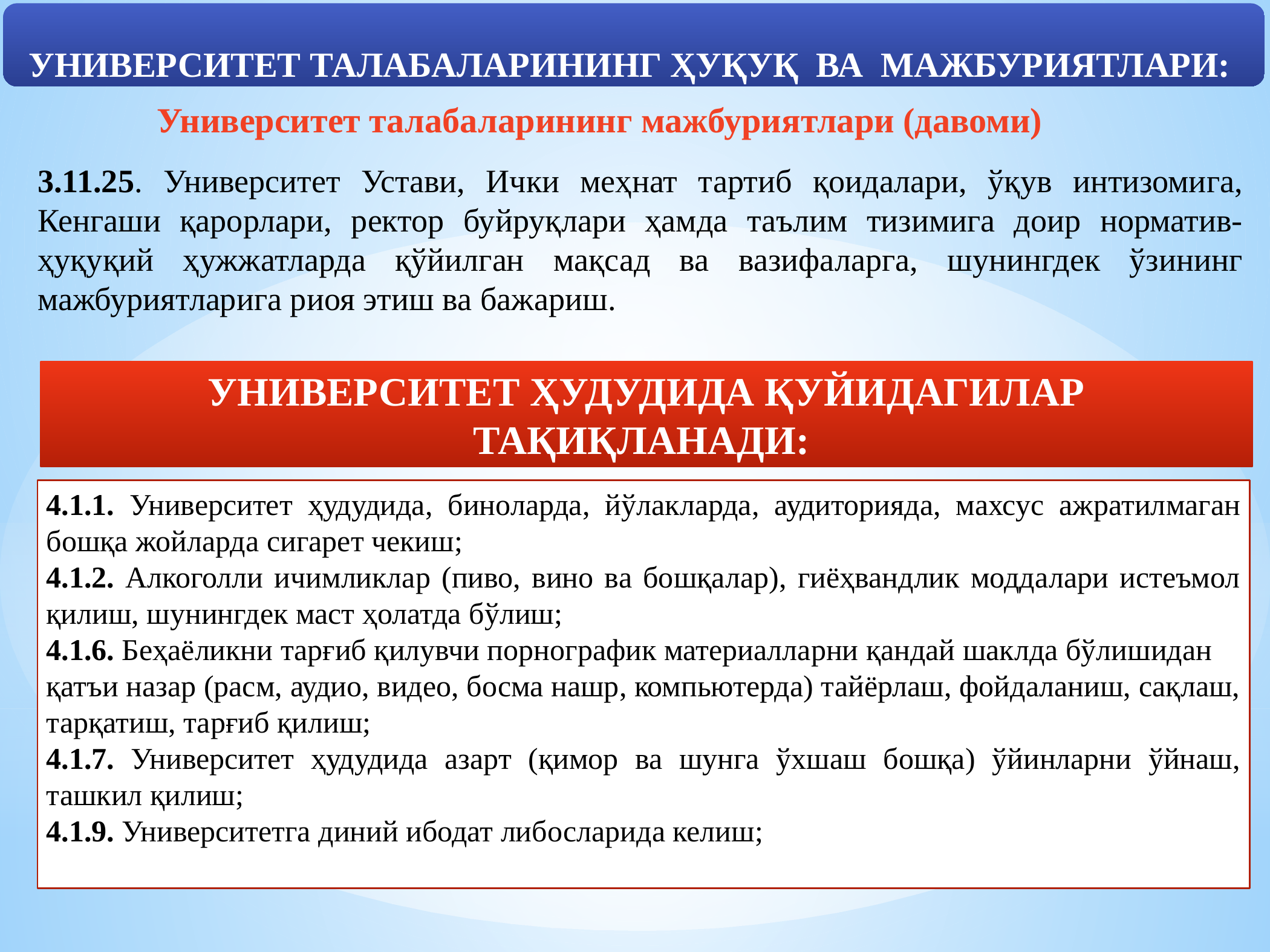

УНИВЕРСИТЕТ ТАЛАБАЛАРИНИНГ ҲУҚУҚ  ВА  МАЖБУРИЯТЛАРИ:
Университет талабаларининг мажбуриятлари (давоми)
3.11.25. Университет Устави, Ички меҳнат тартиб қоидалари, ўқув интизомига, Кенгаши қарорлари, ректор буйруқлари ҳамда таълим тизимига доир норматив-ҳуқуқий ҳужжатларда қўйилган мақсад ва вазифаларга, шунингдек ўзининг мажбуриятларига риоя этиш ва бажариш.
УНИВЕРСИТЕТ ҲУДУДИДА ҚУЙИДАГИЛАР ТАҚИҚЛАНАДИ:
4.1.1. Университет ҳудудида, биноларда, йўлакларда, аудиторияда, махсус ажратилмаган бошқа жойларда сигарет чекиш;
4.1.2. Алкоголли ичимликлар (пиво, вино ва бошқалар), гиёҳвандлик моддалари истеъмол қилиш, шунингдек маст ҳолатда бўлиш;
4.1.6. Беҳаёликни тарғиб қилувчи порнографик материалларни қандай шаклда бўлишидан
қатъи назар (расм, аудио, видео, босма нашр, компьютерда) тайёрлаш, фойдаланиш, сақлаш,
тарқатиш, тарғиб қилиш;
4.1.7. Университет ҳудудида азарт (қимор ва шунга ўхшаш бошқа) ўйинларни ўйнаш, ташкил қилиш;
4.1.9. Университетга диний ибодат либосларида келиш;